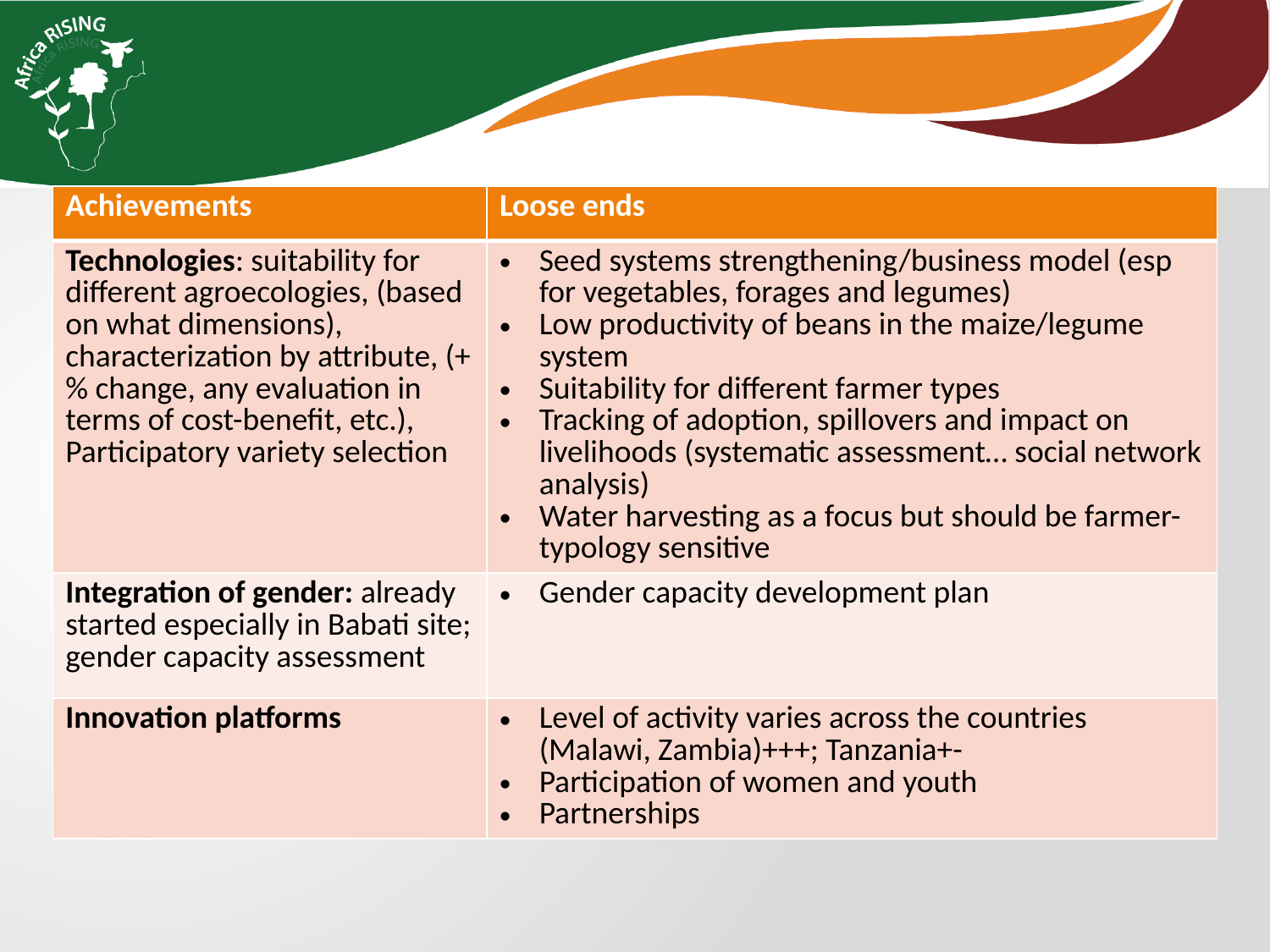

| Achievements | Loose ends |
| --- | --- |
| Technologies: suitability for different agroecologies, (based on what dimensions), characterization by attribute, (+% change, any evaluation in terms of cost-benefit, etc.), Participatory variety selection | Seed systems strengthening/business model (esp for vegetables, forages and legumes) Low productivity of beans in the maize/legume system Suitability for different farmer types Tracking of adoption, spillovers and impact on livelihoods (systematic assessment… social network analysis) Water harvesting as a focus but should be farmer-typology sensitive |
| Integration of gender: already started especially in Babati site; gender capacity assessment | Gender capacity development plan |
| Innovation platforms | Level of activity varies across the countries (Malawi, Zambia)+++; Tanzania+- Participation of women and youth Partnerships |